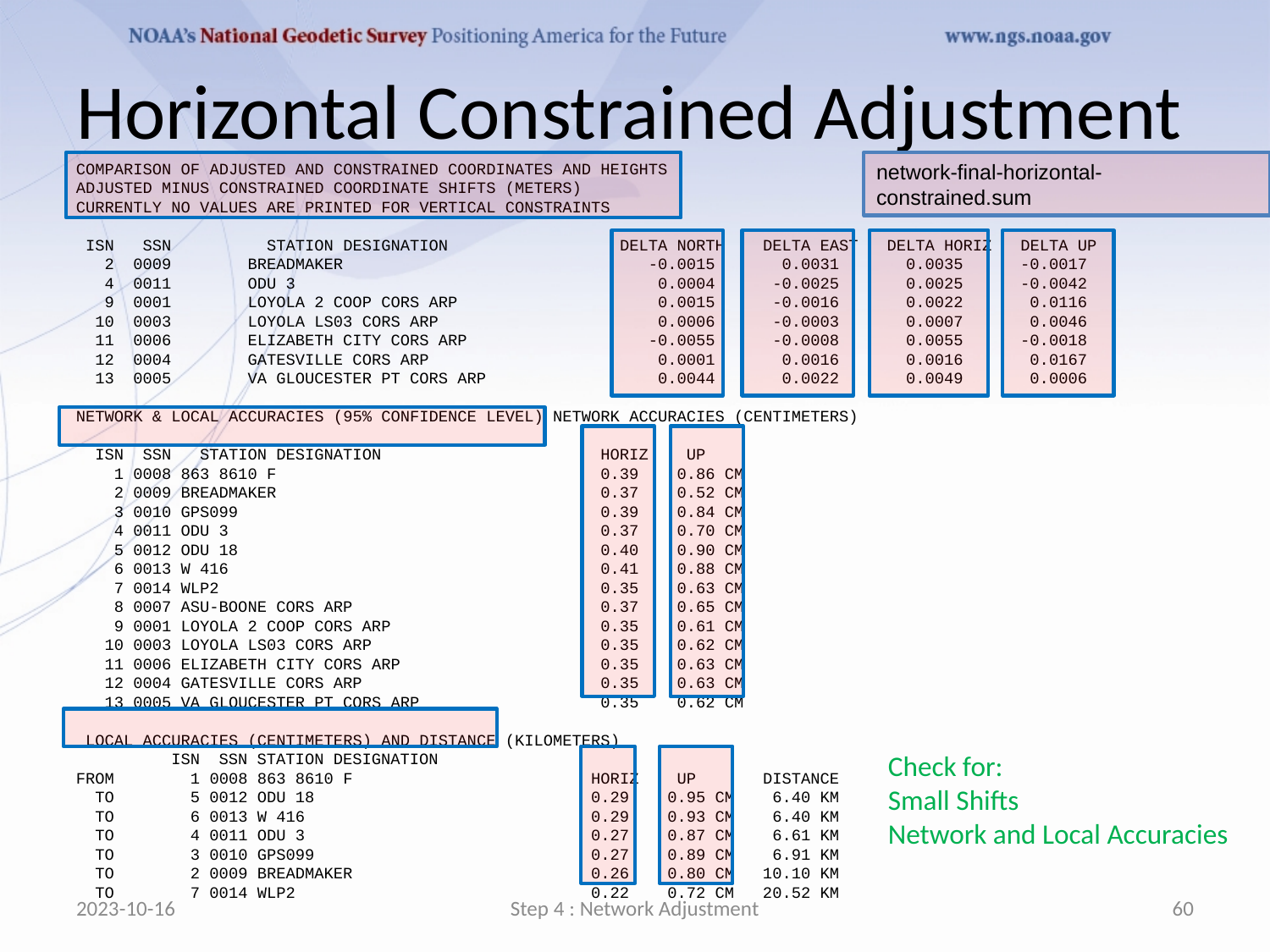

# Horizontal Constrained Adjustment
COMPARISON OF ADJUSTED AND CONSTRAINED COORDINATES AND HEIGHTS
ADJUSTED MINUS CONSTRAINED COORDINATE SHIFTS (METERS)
CURRENTLY NO VALUES ARE PRINTED FOR VERTICAL CONSTRAINTS

 ISN   SSN          STATION DESIGNATION                  DELTA NORTH    DELTA EAST   DELTA HORIZ   DELTA UP
   2  0009        BREADMAKER                                -0.0015       0.0031       0.0035      -0.0017
   4  0011        ODU 3                                      0.0004      -0.0025       0.0025      -0.0042
   9  0001        LOYOLA 2 COOP CORS ARP                     0.0015      -0.0016       0.0022       0.0116
  10  0003        LOYOLA LS03 CORS ARP                       0.0006      -0.0003       0.0007       0.0046
  11  0006        ELIZABETH CITY CORS ARP                   -0.0055      -0.0008       0.0055      -0.0018
  12  0004        GATESVILLE CORS ARP                        0.0001       0.0016       0.0016       0.0167
  13  0005        VA GLOUCESTER PT CORS ARP                  0.0044       0.0022       0.0049       0.0006

NETWORK & LOCAL ACCURACIES (95% CONFIDENCE LEVEL) NETWORK ACCURACIES (CENTIMETERS)
  ISN  SSN   STATION DESIGNATION                       HORIZ    UP
    1 0008 863 8610 F                                  0.39    0.86 CM
    2 0009 BREADMAKER                                  0.37    0.52 CM
    3 0010 GPS099                                      0.39    0.84 CM
    4 0011 ODU 3                                       0.37    0.70 CM
    5 0012 ODU 18                                      0.40    0.90 CM
    6 0013 W 416                                       0.41    0.88 CM
    7 0014 WLP2                                        0.35    0.63 CM
    8 0007 ASU-BOONE CORS ARP                          0.37    0.65 CM
    9 0001 LOYOLA 2 COOP CORS ARP                      0.35    0.61 CM
   10 0003 LOYOLA LS03 CORS ARP                        0.35    0.62 CM
   11 0006 ELIZABETH CITY CORS ARP                     0.35    0.63 CM
   12 0004 GATESVILLE CORS ARP                         0.35    0.63 CM
   13 0005 VA GLOUCESTER PT CORS ARP                   0.35    0.62 CM

 LOCAL ACCURACIES (CENTIMETERS) AND DISTANCE (KILOMETERS)
          ISN  SSN STATION DESIGNATION
FROM        1 0008 863 8610 F                         HORIZ    UP       DISTANCE
  TO        5 0012 ODU 18                             0.29    0.95 CM    6.40 KM
  TO        6 0013 W 416                              0.29    0.93 CM    6.40 KM
  TO        4 0011 ODU 3                              0.27    0.87 CM    6.61 KM
  TO        3 0010 GPS099                             0.27    0.89 CM    6.91 KM
  TO        2 0009 BREADMAKER                         0.26    0.80 CM   10.10 KM
  TO        7 0014 WLP2                               0.22    0.72 CM   20.52 KM
network-final-horizontal-constrained.sum

Check for:
Small Shifts
Network and Local Accuracies

2023-10-16
Step 4 : Network Adjustment
60